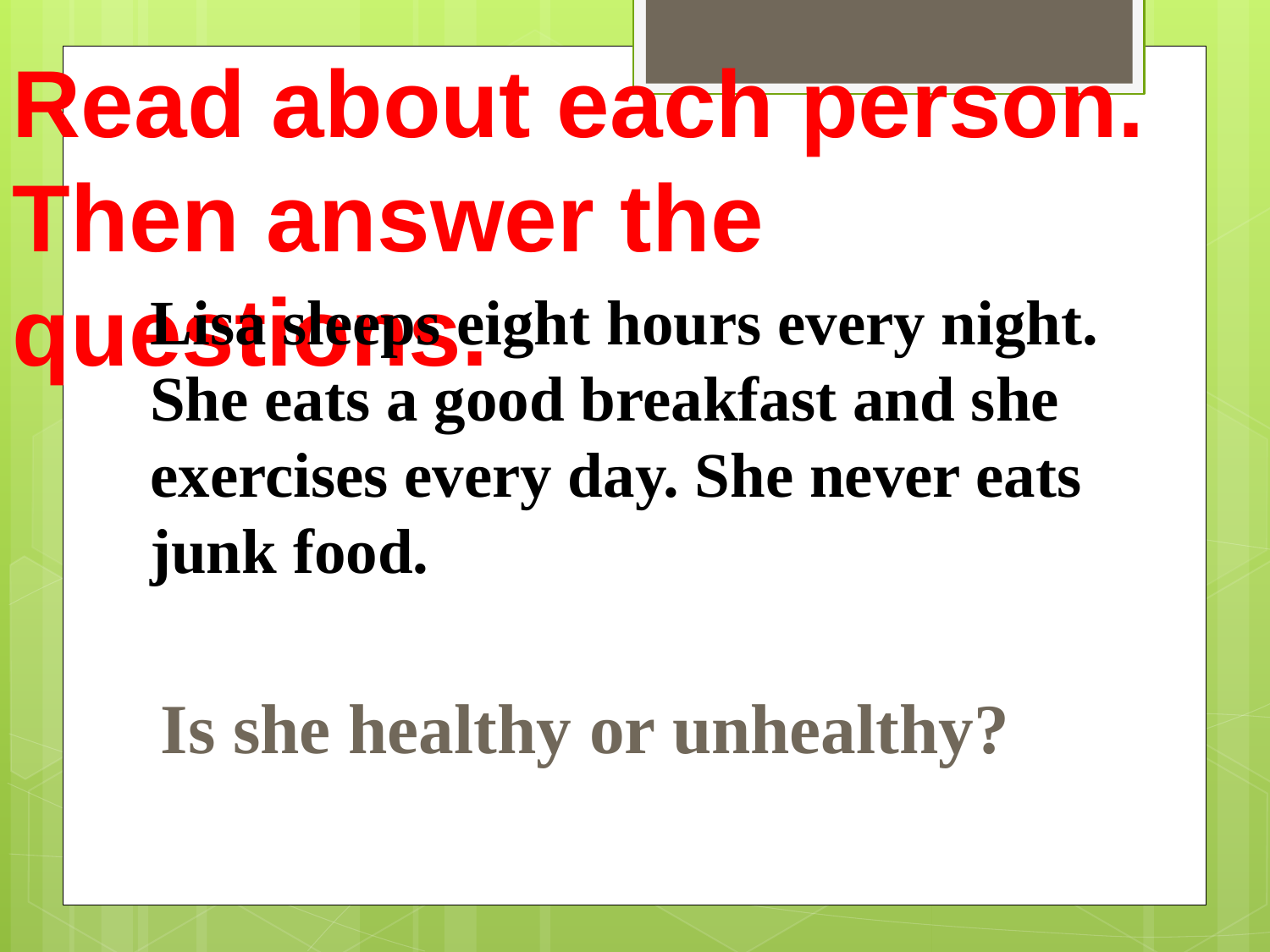

Read about each person. Then answer the questions.
Lisa sleeps eight hours every night. She eats a good breakfast and she exercises every day. She never eats junk food.

Is she healthy or unhealthy?